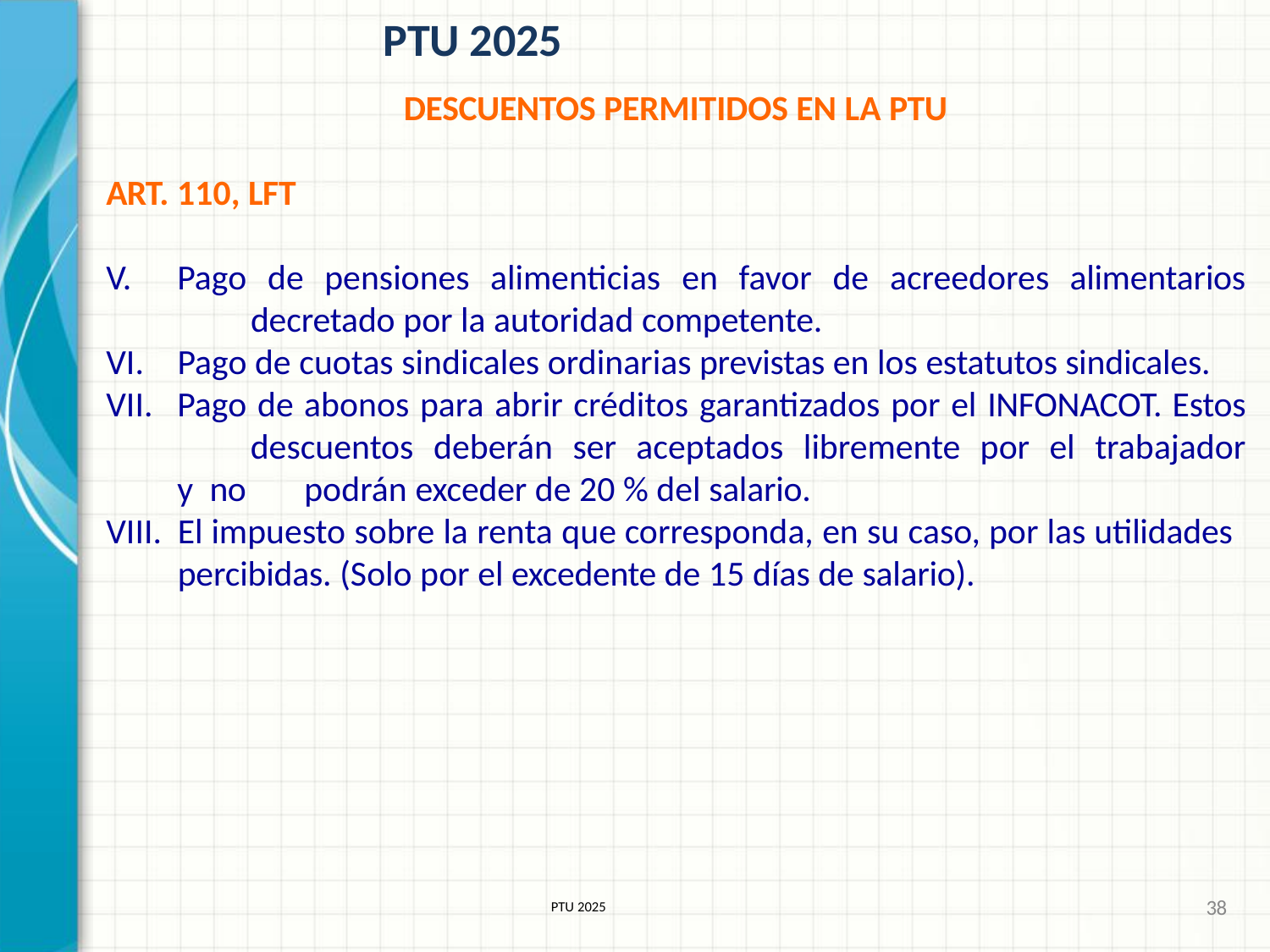

# PTU 2025
DESCUENTOS PERMITIDOS EN LA PTU
ART. 110, LFT
Pago  de  pensiones  alimenticias  en  favor  de  acreedores  alimentarios 	decretado por la autoridad competente.
Pago de cuotas sindicales ordinarias previstas en los estatutos sindicales.
Pago de abonos para abrir créditos garantizados por el INFONACOT. Estos 	descuentos deberán ser aceptados libremente por el trabajador y no 	podrán exceder de 20 % del salario.
El impuesto sobre la renta que corresponda, en su caso, por las utilidades
percibidas. (Solo por el excedente de 15 días de salario).
38
PTU 2025